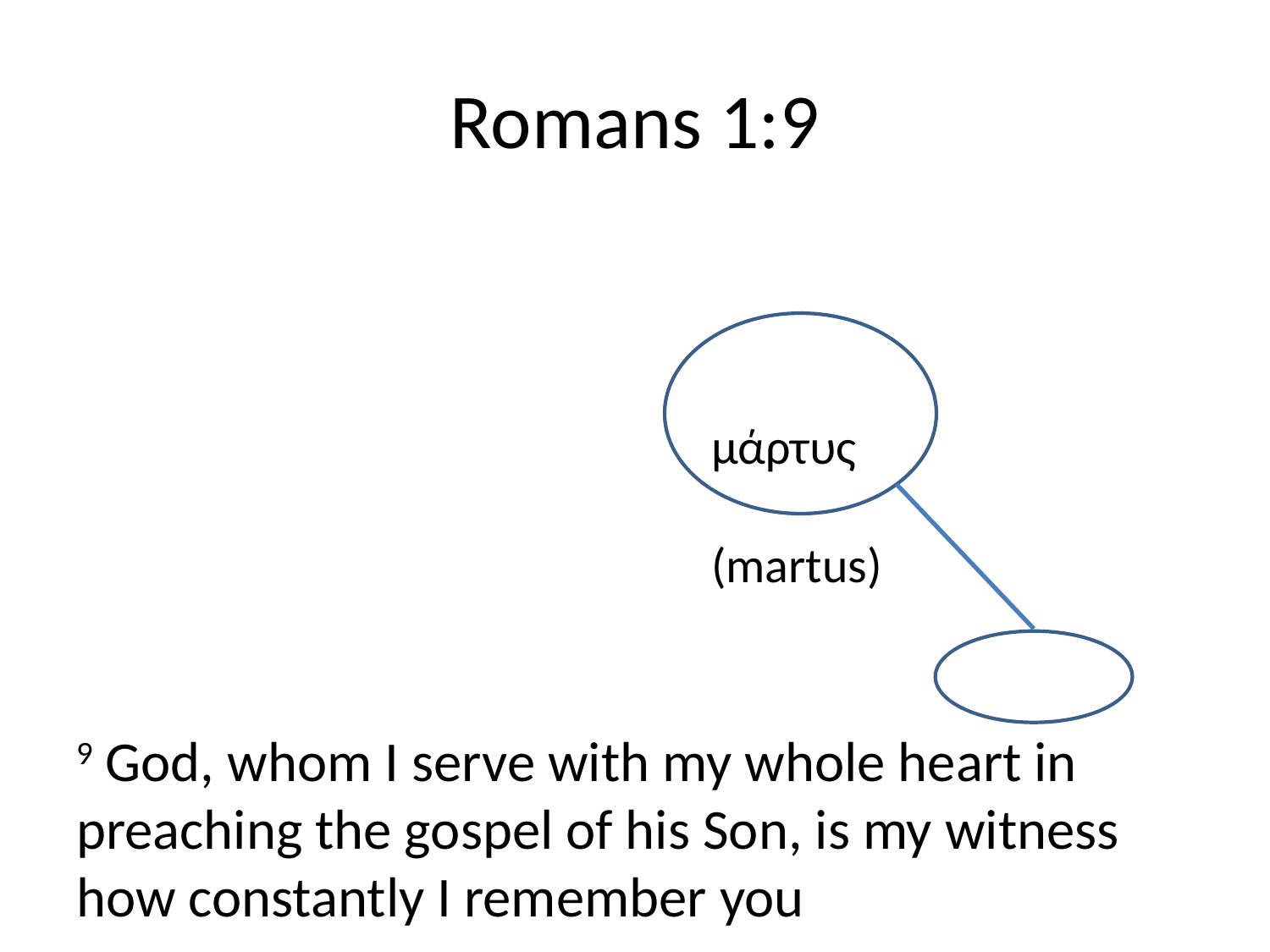

# Romans 1:9

					μάρτυς
					(martus)

9 God, whom I serve with my whole heart in preaching the gospel of his Son, is my witness how constantly I remember you